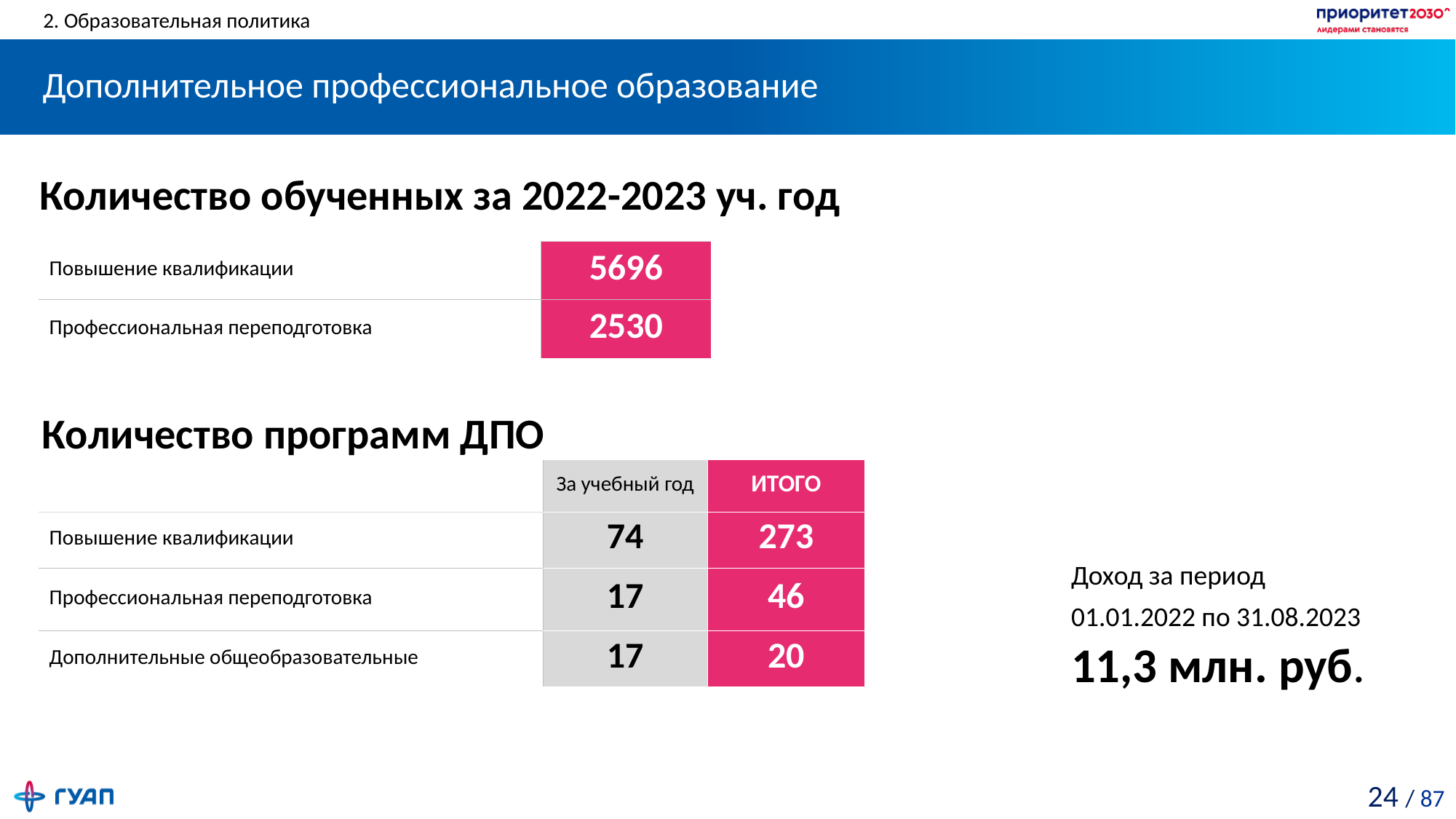

2. Образовательная политика
# Дополнительное профессиональное образование
Количество обученных за 2022-2023 уч. год
| Повышение квалификации | 5696 |
| --- | --- |
| Профессиональная переподготовка | 2530 |
Количество программ ДПО
|  | За учебный год | ИТОГО |
| --- | --- | --- |
| Повышение квалификации | 74 | 273 |
| Профессиональная переподготовка | 17 | 46 |
| Дополнительные общеобразовательные | 17 | 20 |
Доход за период
01.01.2022 по 31.08.2023
11,3 млн. руб.